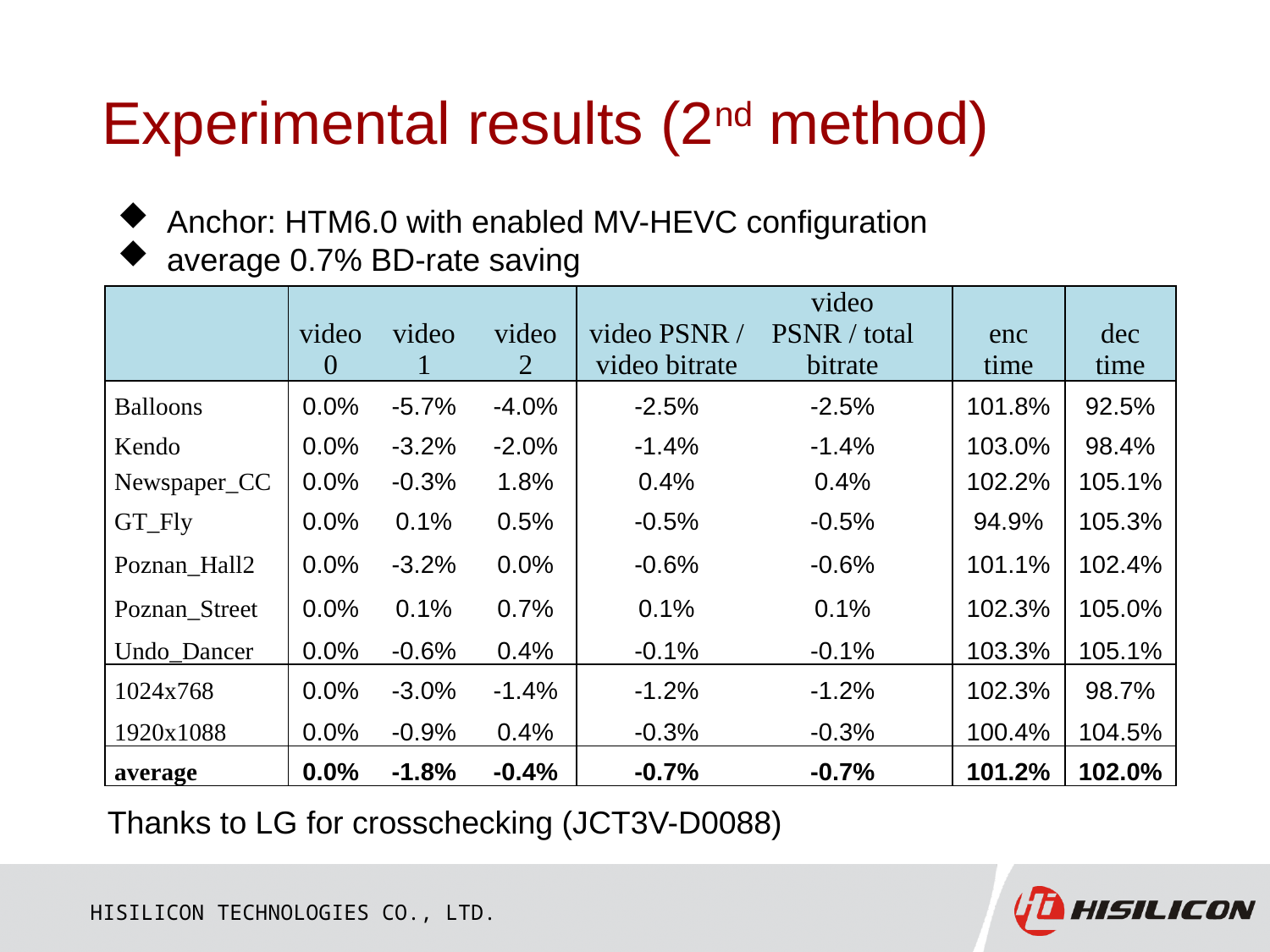

# Experimental results (2nd method)
  Anchor: HTM6.0 with enabled MV-HEVC configuration
  average 0.7% BD-rate saving
|  | video 0 | video 1 | video 2 | video PSNR / video bitrate | video PSNR / total bitrate |  | enc time | dec time |
| --- | --- | --- | --- | --- | --- | --- | --- | --- |
| Balloons | 0.0% | -5.7% | -4.0% | -2.5% | -2.5% |  | 101.8% | 92.5% |
| Kendo | 0.0% | -3.2% | -2.0% | -1.4% | -1.4% |  | 103.0% | 98.4% |
| Newspaper\_CC | 0.0% | -0.3% | 1.8% | 0.4% | 0.4% |  | 102.2% | 105.1% |
| GT\_Fly | 0.0% | 0.1% | 0.5% | -0.5% | -0.5% |  | 94.9% | 105.3% |
| Poznan\_Hall2 | 0.0% | -3.2% | 0.0% | -0.6% | -0.6% |  | 101.1% | 102.4% |
| Poznan\_Street | 0.0% | 0.1% | 0.7% | 0.1% | 0.1% |  | 102.3% | 105.0% |
| Undo\_Dancer | 0.0% | -0.6% | 0.4% | -0.1% | -0.1% |  | 103.3% | 105.1% |
| 1024x768 | 0.0% | -3.0% | -1.4% | -1.2% | -1.2% |  | 102.3% | 98.7% |
| 1920x1088 | 0.0% | -0.9% | 0.4% | -0.3% | -0.3% |  | 100.4% | 104.5% |
| average | 0.0% | -1.8% | -0.4% | -0.7% | -0.7% |  | 101.2% | 102.0% |
Thanks to LG for crosschecking (JCT3V-D0088)